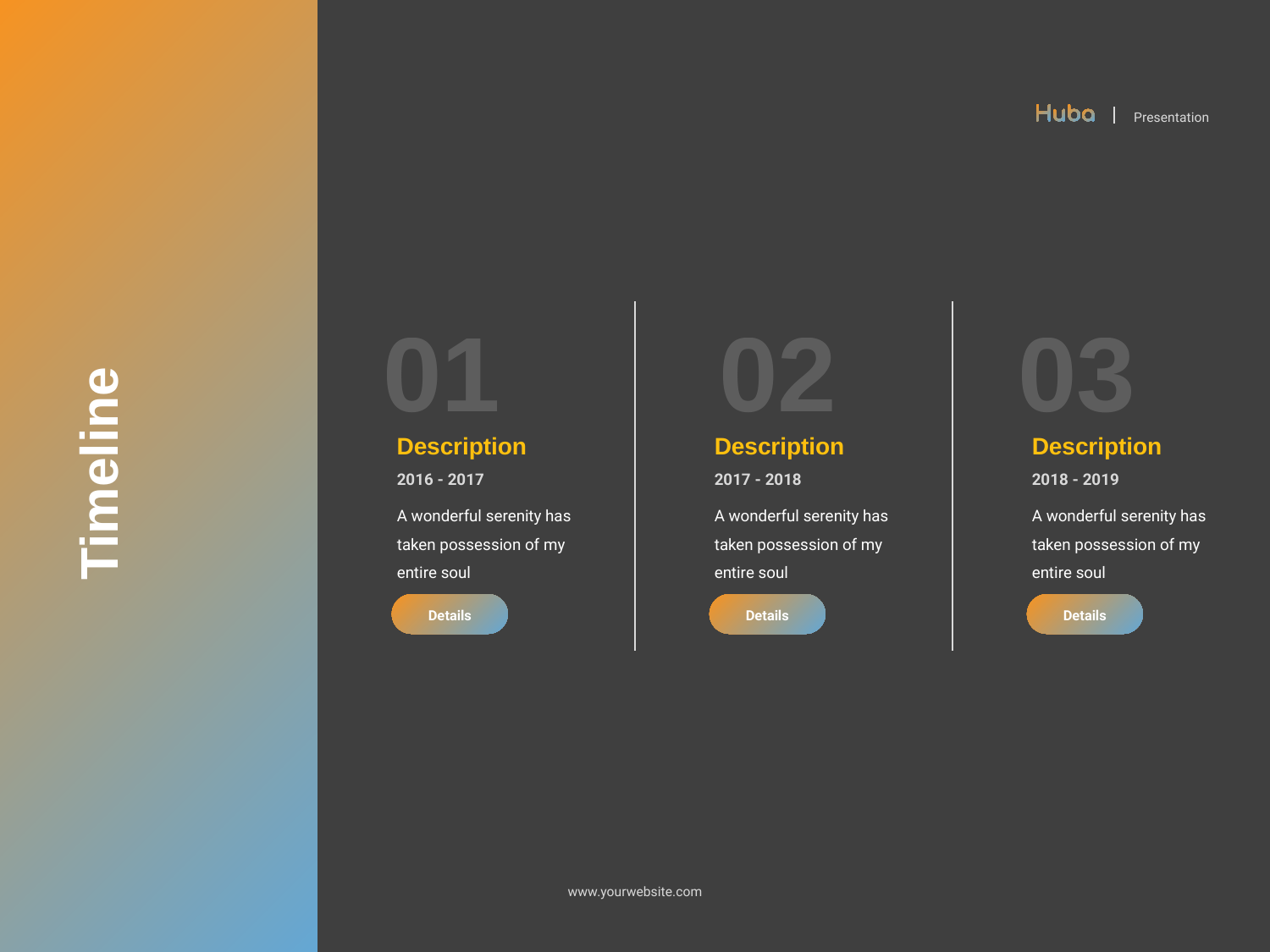

Presentation

01
02
03
Description
Description
Description
Timeline
2016 - 2017
2017 - 2018
2018 - 2019
A wonderful serenity has taken possession of my entire soul
A wonderful serenity has taken possession of my entire soul
A wonderful serenity has taken possession of my entire soul

Details
Details
Details
www.yourwebsite.com